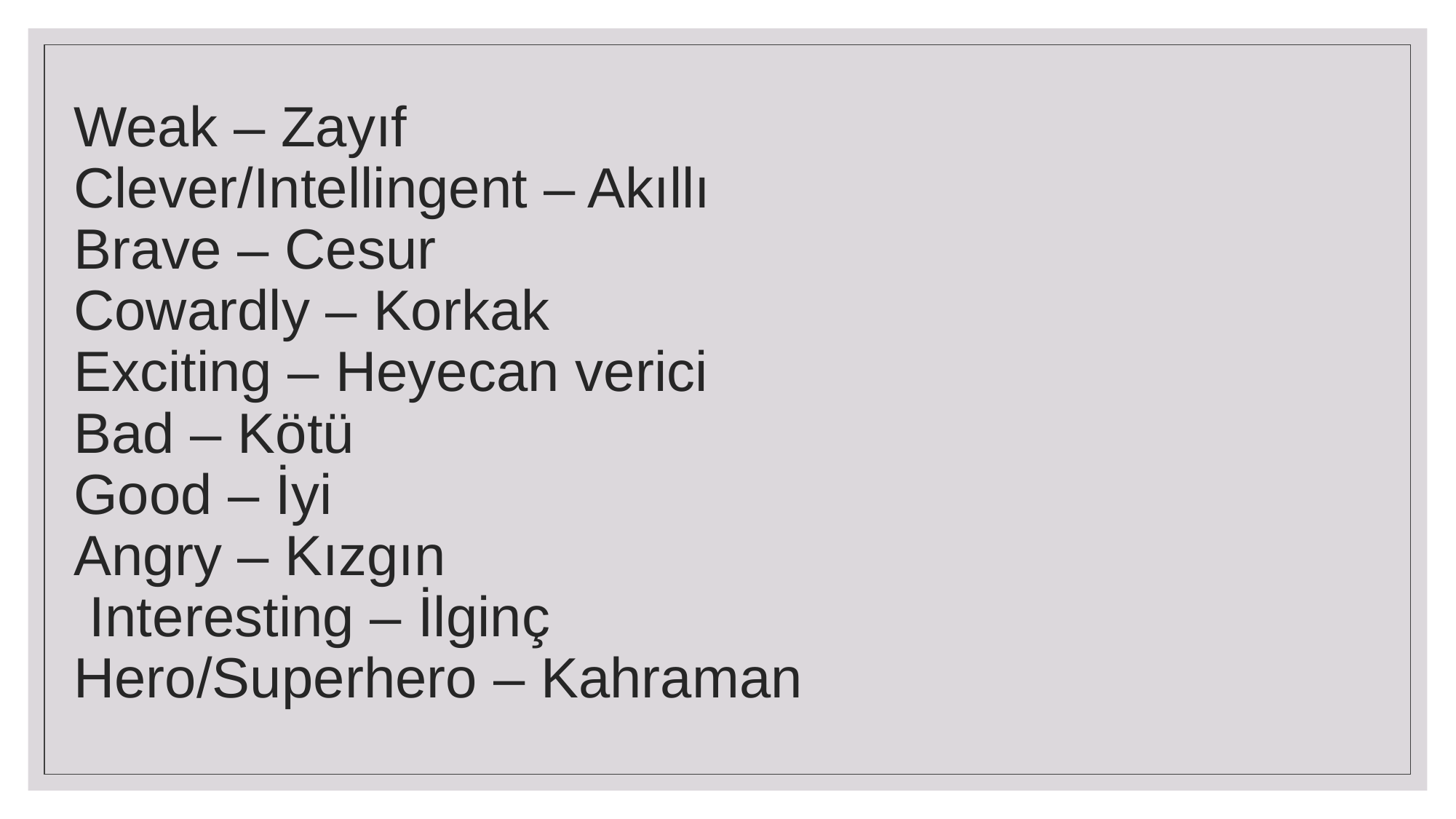

# Weak – Zayıf Clever/Intellingent – Akıllı Brave – Cesur Cowardly – Korkak Exciting – Heyecan verici Bad – Kötü Good – İyi Angry – Kızgın Interesting – İlginç Hero/Superhero – Kahraman